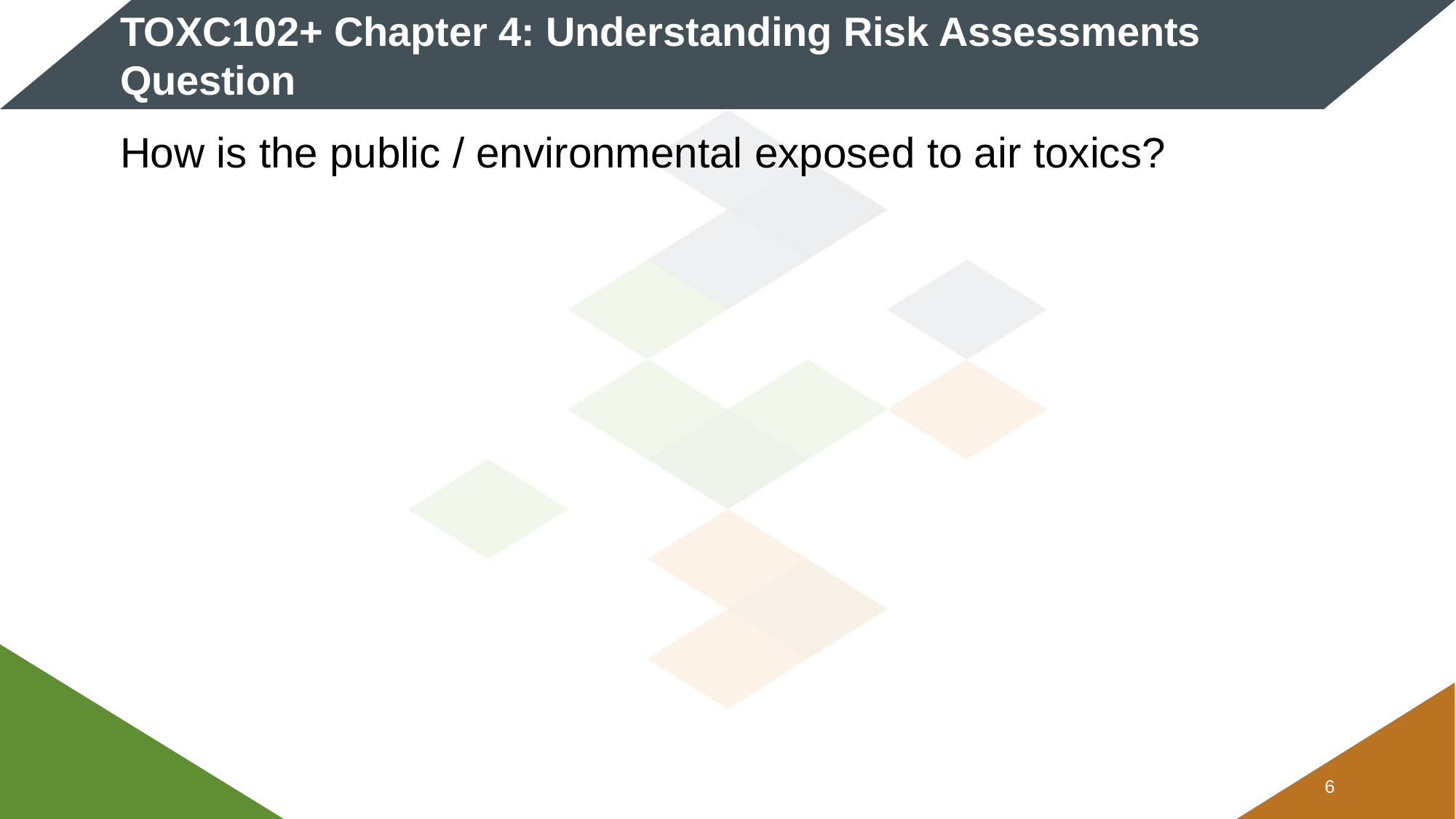

# TOXC102+ Chapter 4: Understanding Risk Assessments Question
How is the public / environmental exposed to air toxics?
6